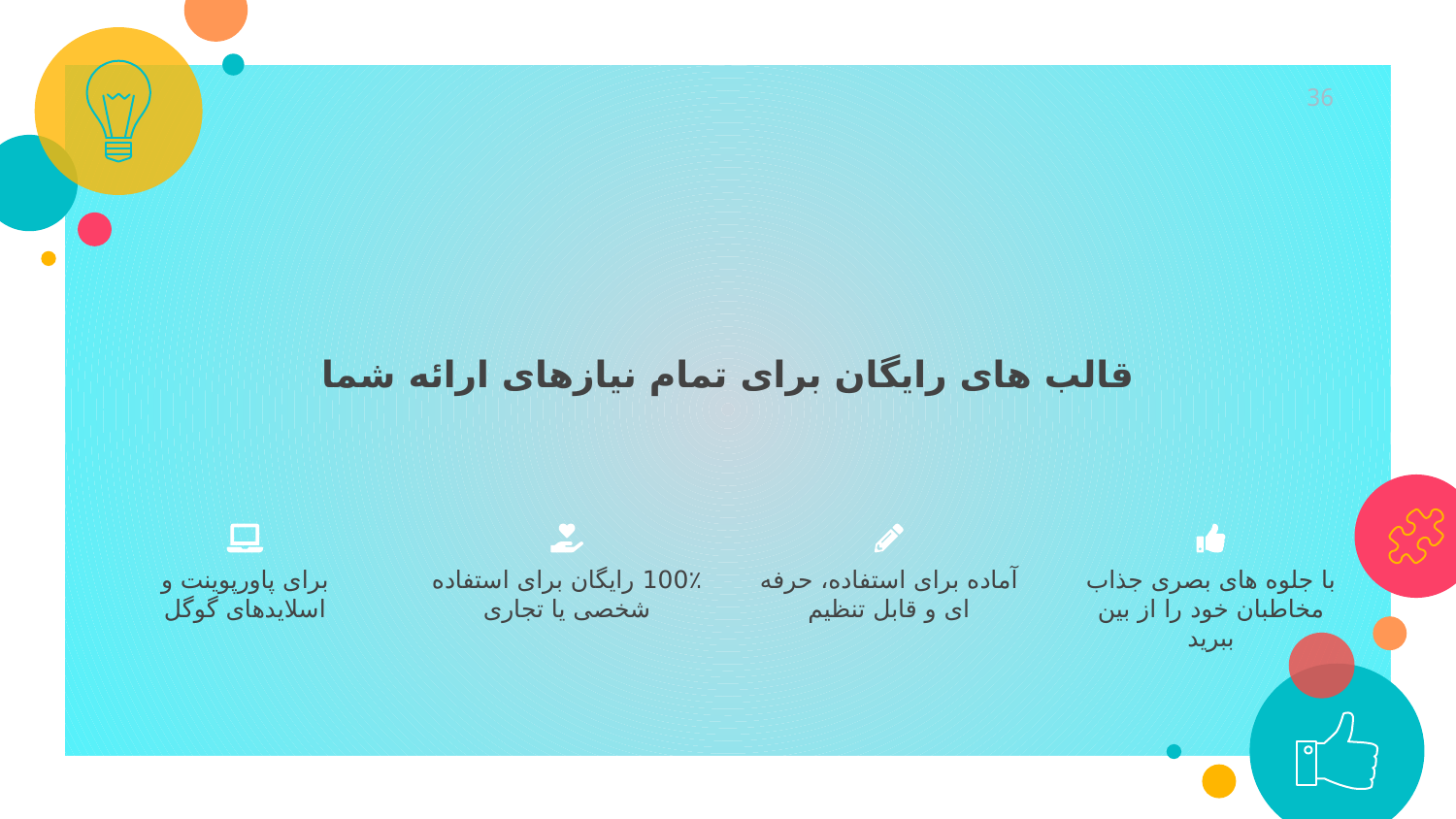

36
قالب های رایگان برای تمام نیازهای ارائه شما

آماده برای استفاده، حرفه ای و قابل تنظیم

با جلوه های بصری جذاب مخاطبان خود را از بین ببرید

برای پاورپوینت و اسلایدهای گوگل

100٪ رایگان برای استفاده شخصی یا تجاری